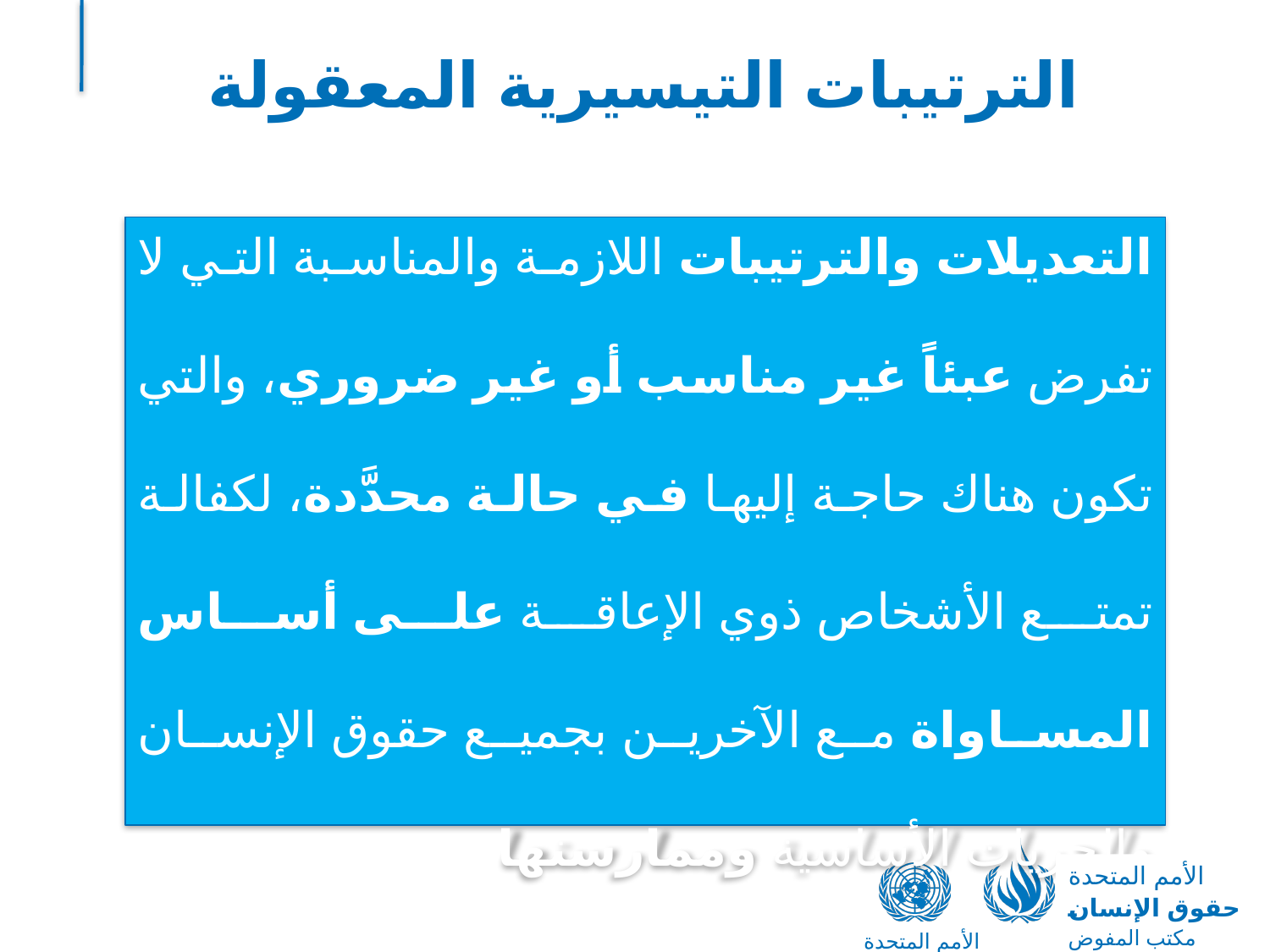

# الترتيبات التيسيرية المعقولة
التعديلات والترتيبات اللازمة والمناسبة التي لا تفرض عبئاً غير مناسب أو غير ضروري، والتي تكون هناك حاجة إليها في حالة محدَّدة، لكفالة تمتع الأشخاص ذوي الإعاقة على أساس المساواة مع الآخرين بجميع حقوق الإنسان والحريات الأساسية وممارستها

الأمم المتحدة
حقوق الإنسان
مكتب المفوض السامي
الأمم المتحدة